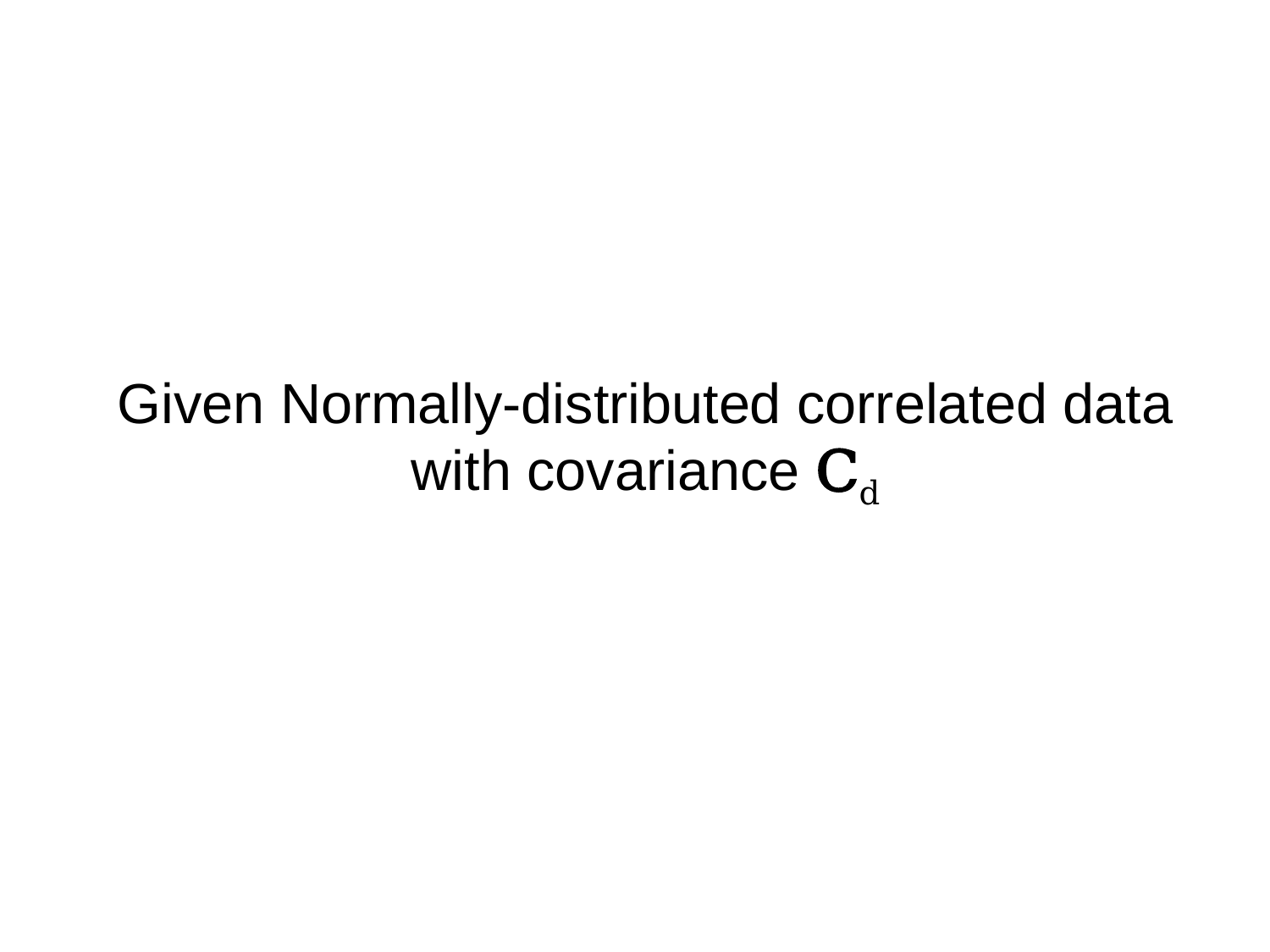

# Given Normally-distributed correlated data with covariance Cd